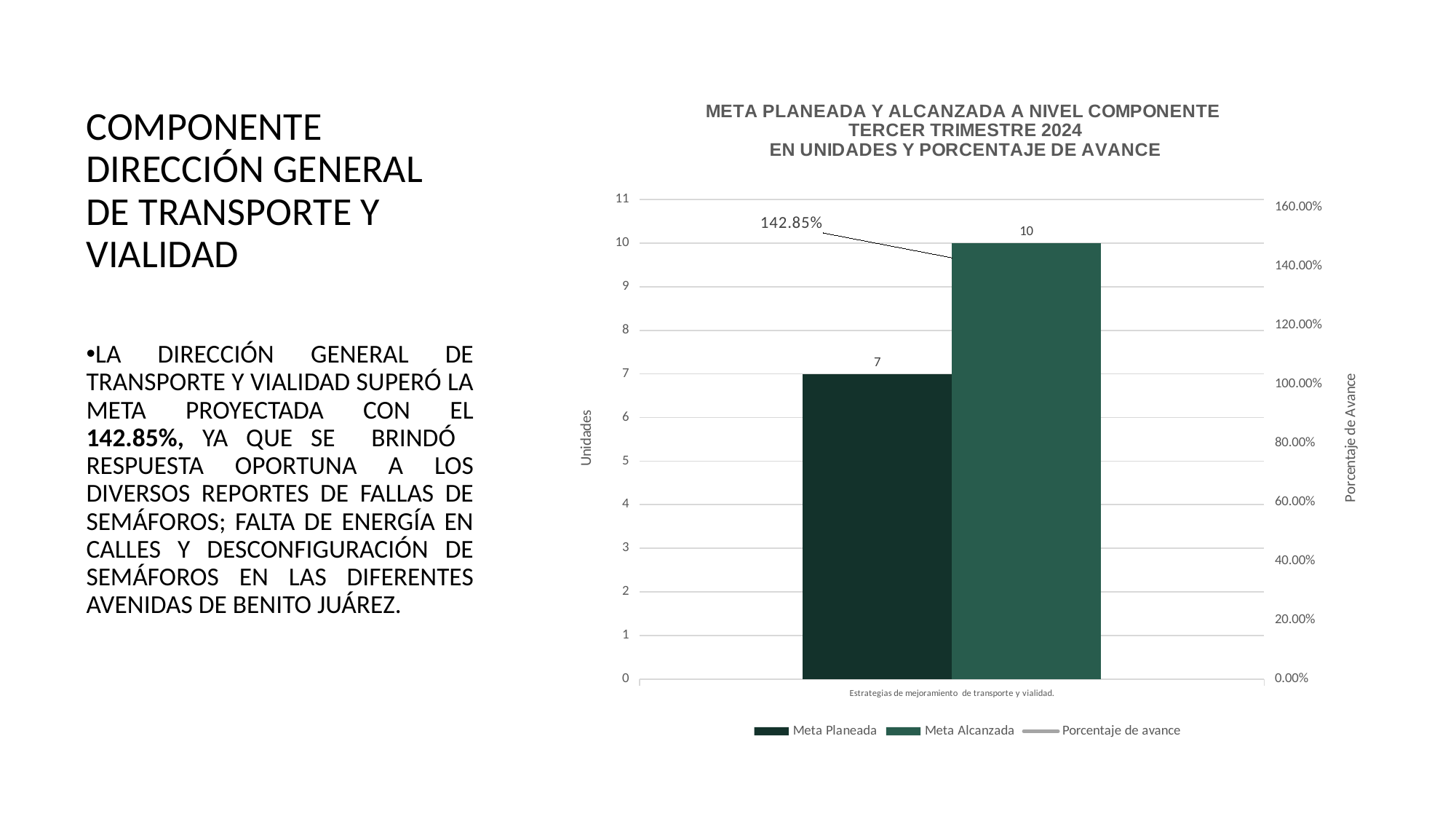

COMPONENTE DIRECCIÓN GENERAL DE TRANSPORTE Y VIALIDAD

### Chart: META PLANEADA Y ALCANZADA A NIVEL COMPONENTE
TERCER TRIMESTRE 2024
EN UNIDADES Y PORCENTAJE DE AVANCE

| Category | Meta Planeada | Meta Alcanzada |  |
|---|---|---|---|
| Estrategias de mejoramiento  de transporte y vialidad. | 7.0 | 10.0 | 1.4285714285714286 |
LA DIRECCIÓN GENERAL DE TRANSPORTE Y VIALIDAD SUPERÓ LA META PROYECTADA CON EL 142.85%, YA QUE SE  BRINDÓ  RESPUESTA OPORTUNA A LOS DIVERSOS REPORTES DE FALLAS DE SEMÁFOROS; FALTA DE ENERGÍA EN CALLES Y DESCONFIGURACIÓN DE SEMÁFOROS EN LAS DIFERENTES AVENIDAS DE BENITO JUÁREZ.